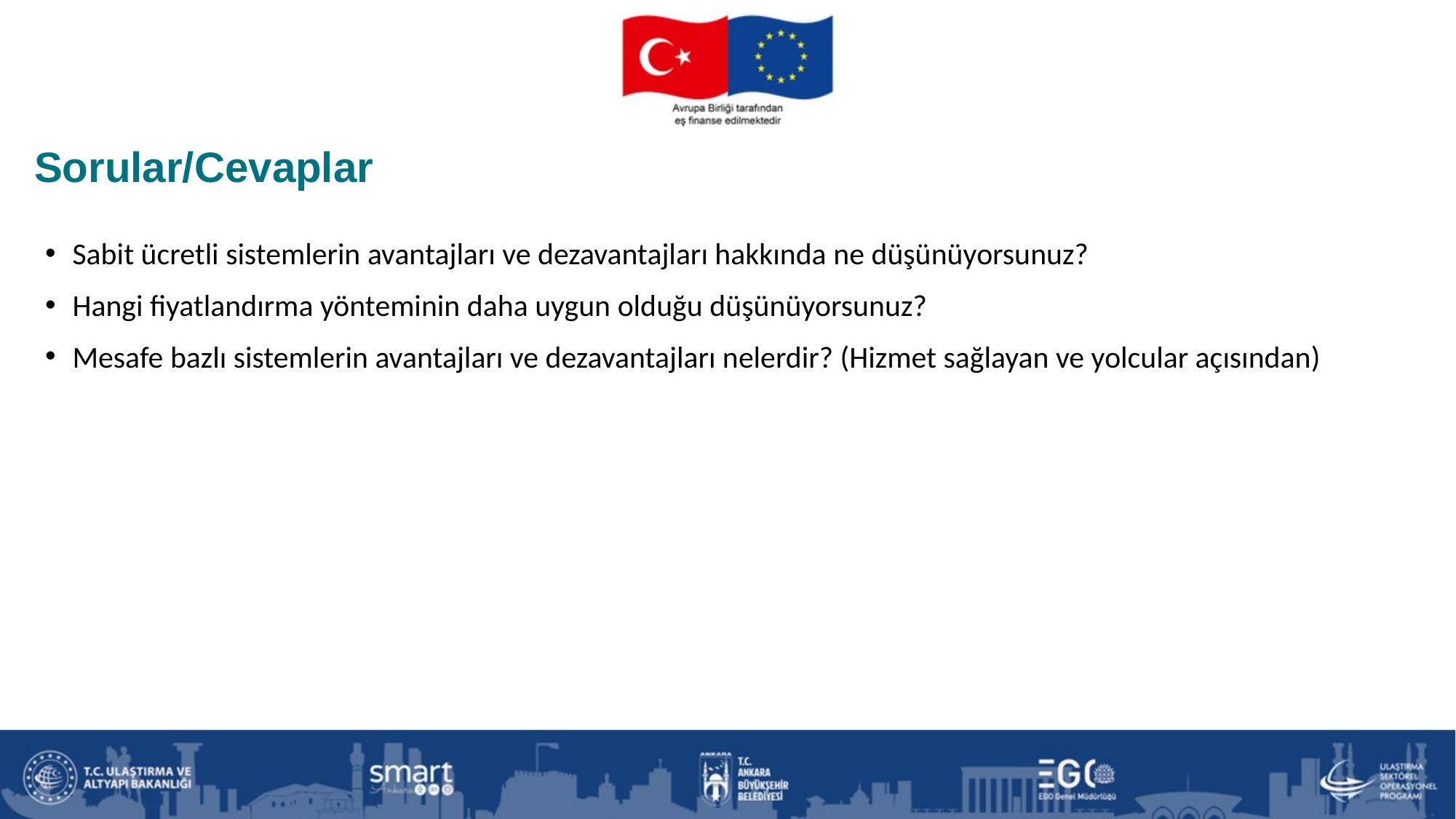

Sorular/Cevaplar

Sabit ücretli sistemlerin avantajları ve dezavantajları hakkında ne düşünüyorsunuz?
Hangi fiyatlandırma yönteminin daha uygun olduğu düşünüyorsunuz?
Mesafe bazlı sistemlerin avantajları ve dezavantajları nelerdir? (Hizmet sağlayan ve yolcular açısından)